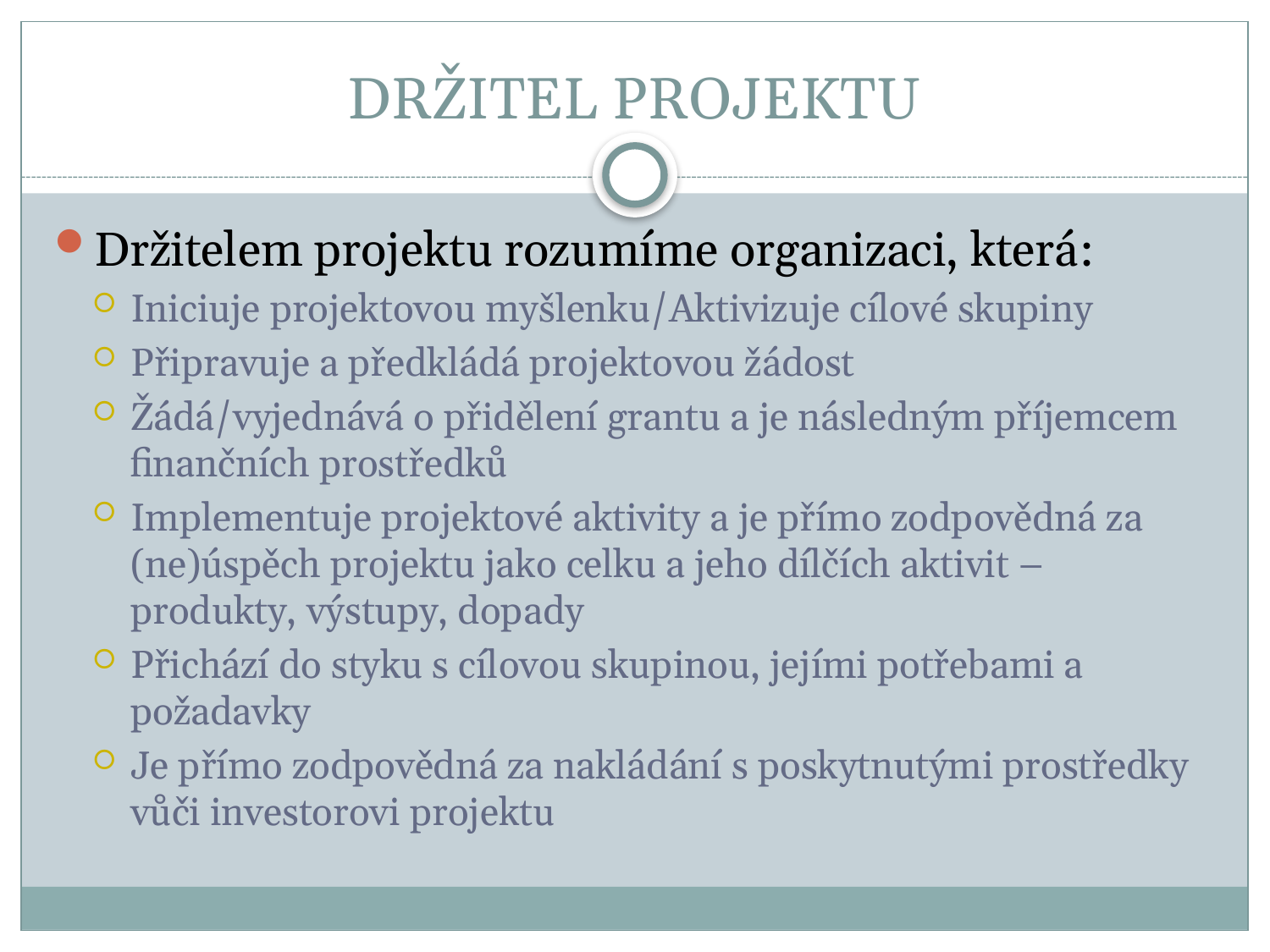

# DRŽITEL PROJEKTU
Držitelem projektu rozumíme organizaci, která:
Iniciuje projektovou myšlenku/Aktivizuje cílové skupiny
Připravuje a předkládá projektovou žádost
Žádá/vyjednává o přidělení grantu a je následným příjemcem finančních prostředků
Implementuje projektové aktivity a je přímo zodpovědná za (ne)úspěch projektu jako celku a jeho dílčích aktivit – produkty, výstupy, dopady
Přichází do styku s cílovou skupinou, jejími potřebami a požadavky
Je přímo zodpovědná za nakládání s poskytnutými prostředky vůči investorovi projektu